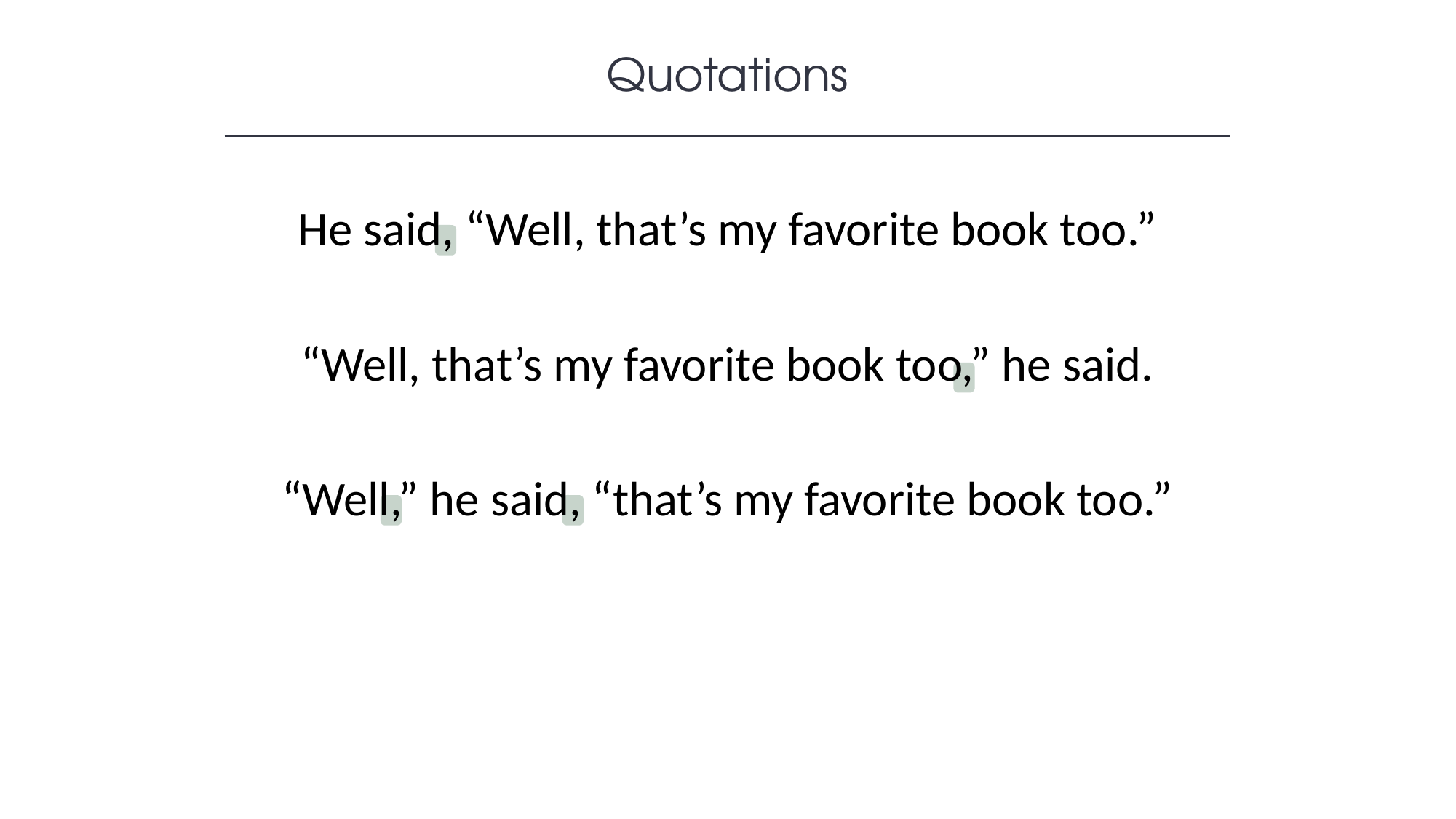

Quotations
HAWKES LEARNING
He said, “Well, that’s my favorite book too.”

“Well, that’s my favorite book too,” he said.

“Well,” he said, “that’s my favorite book too.”